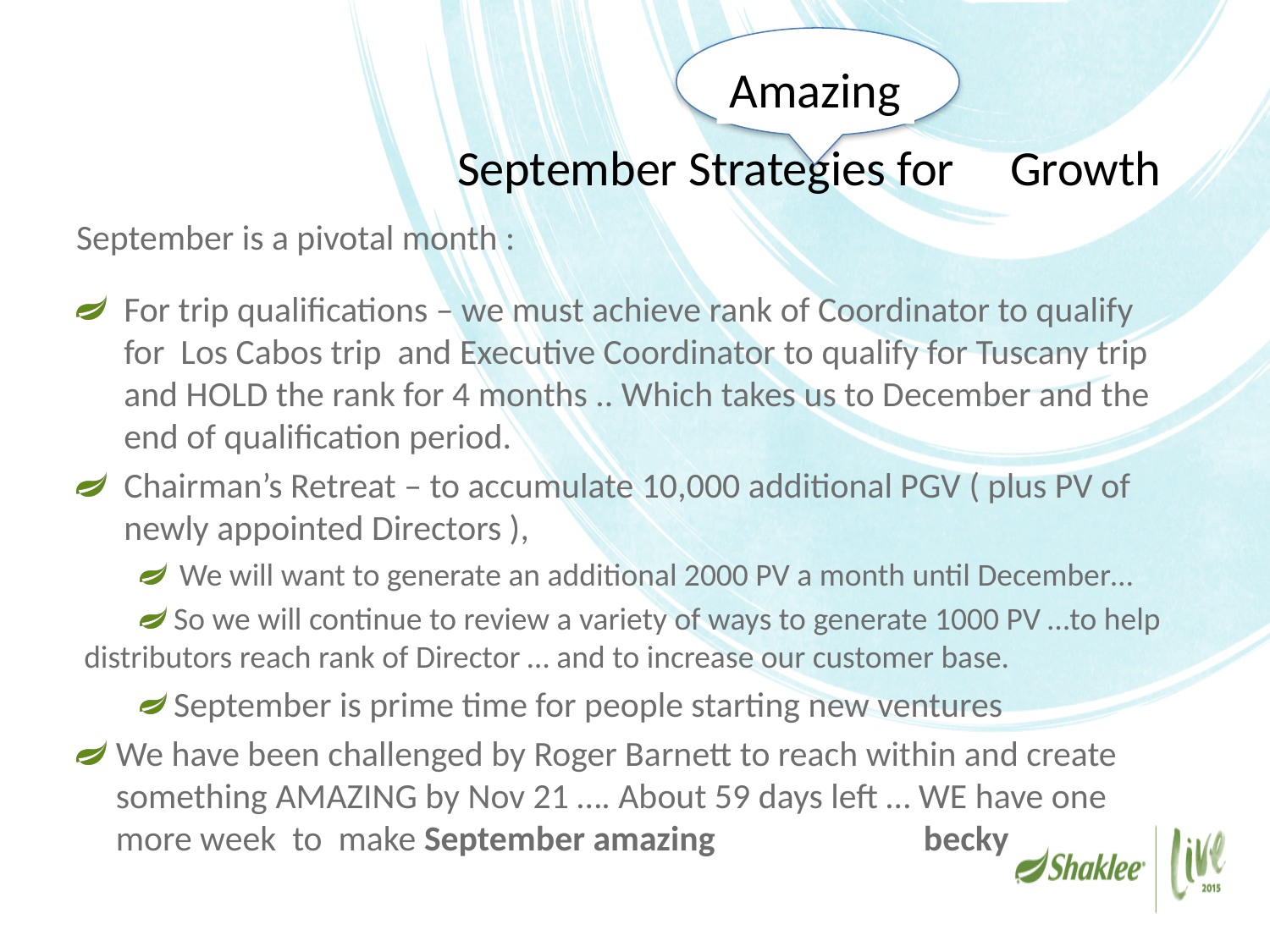

Amazingaaamangmazing
Amazing
# September Strategies for     Growth
September is a pivotal month :

For trip qualifications – we must achieve rank of Coordinator to qualify for  Los Cabos trip  and Executive Coordinator to qualify for Tuscany trip and HOLD the rank for 4 months .. Which takes us to December and the end of qualification period.
Chairman’s Retreat – to accumulate 10,000 additional PGV ( plus PV of newly appointed Directors ),
We will want to generate an additional 2000 PV a month until December…
 So we will continue to review a variety of ways to generate 1000 PV …to help distributors reach rank of Director … and to increase our customer base.
 September is prime time for people starting new ventures
We have been challenged by Roger Barnett to reach within and create something AMAZING by Nov 21 …. About 59 days left … WE have one more week  to  make September amazing                          becky